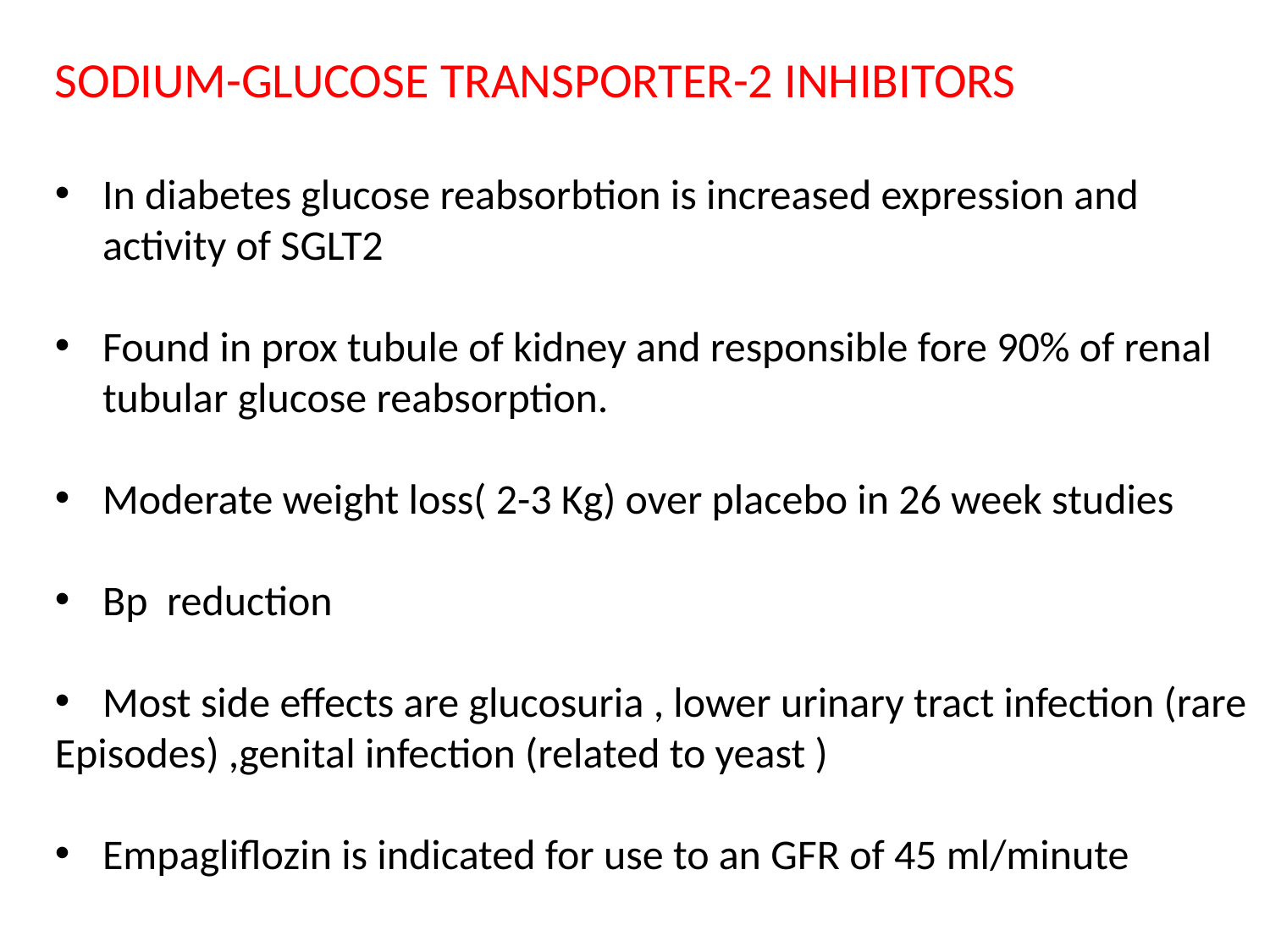

SODIUM-GLUCOSE TRANSPORTER-2 INHIBITORS

In diabetes glucose reabsorbtion is increased expression and activity of SGLT2

Found in prox tubule of kidney and responsible fore 90% of renal tubular glucose reabsorption.

Moderate weight loss( 2-3 Kg) over placebo in 26 week studies

Bp  reduction

Most side effects are glucosuria , lower urinary tract infection (rare
Episodes) ,genital infection (related to yeast )

Empagliflozin is indicated for use to an GFR of 45 ml/minute